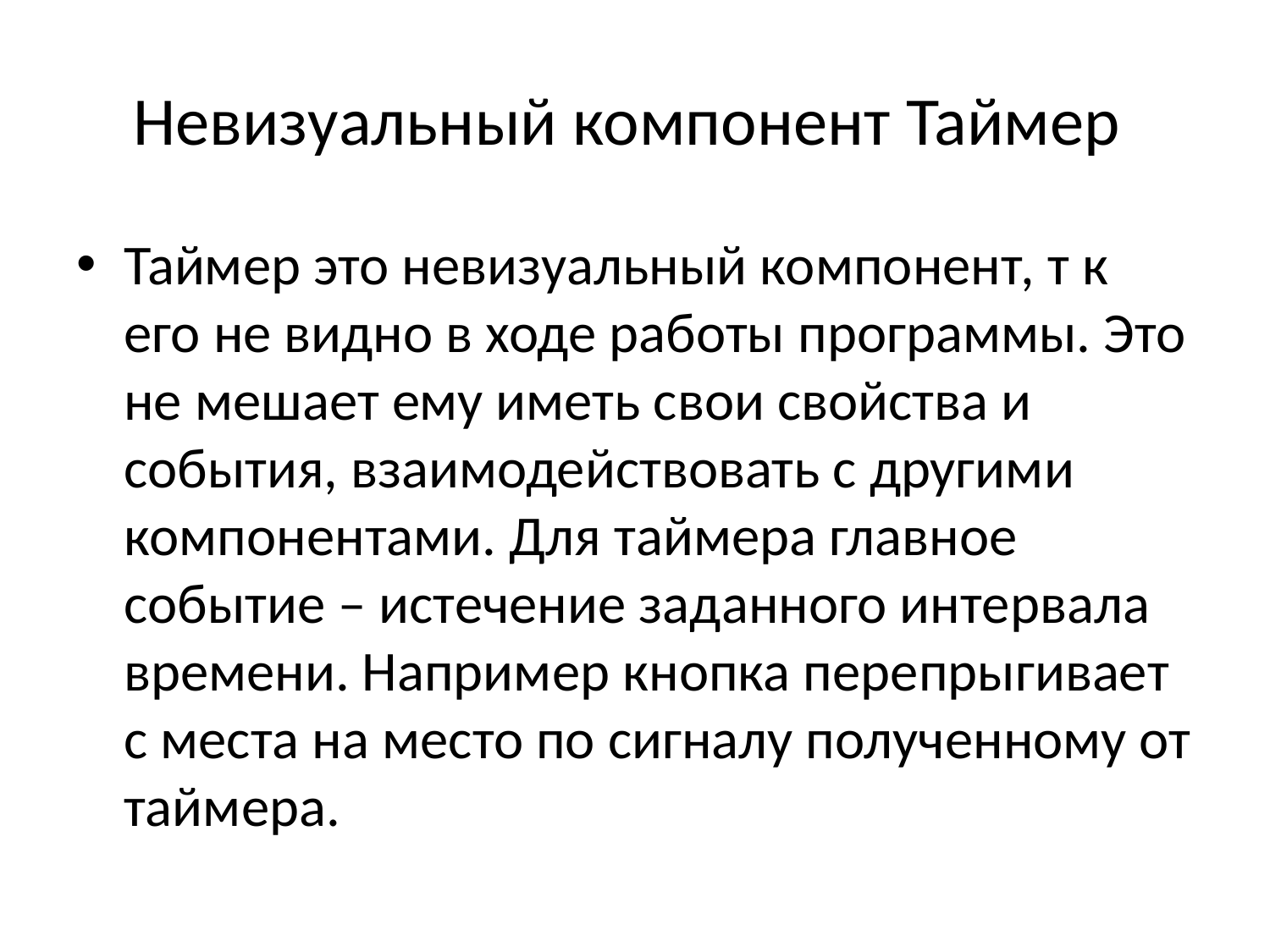

# Невизуальный компонент Таймер
Таймер это невизуальный компонент, т к его не видно в ходе работы программы. Это не мешает ему иметь свои свойства и события, взаимодействовать с другими компонентами. Для таймера главное событие – истечение заданного интервала времени. Например кнопка перепрыгивает с места на место по сигналу полученному от таймера.